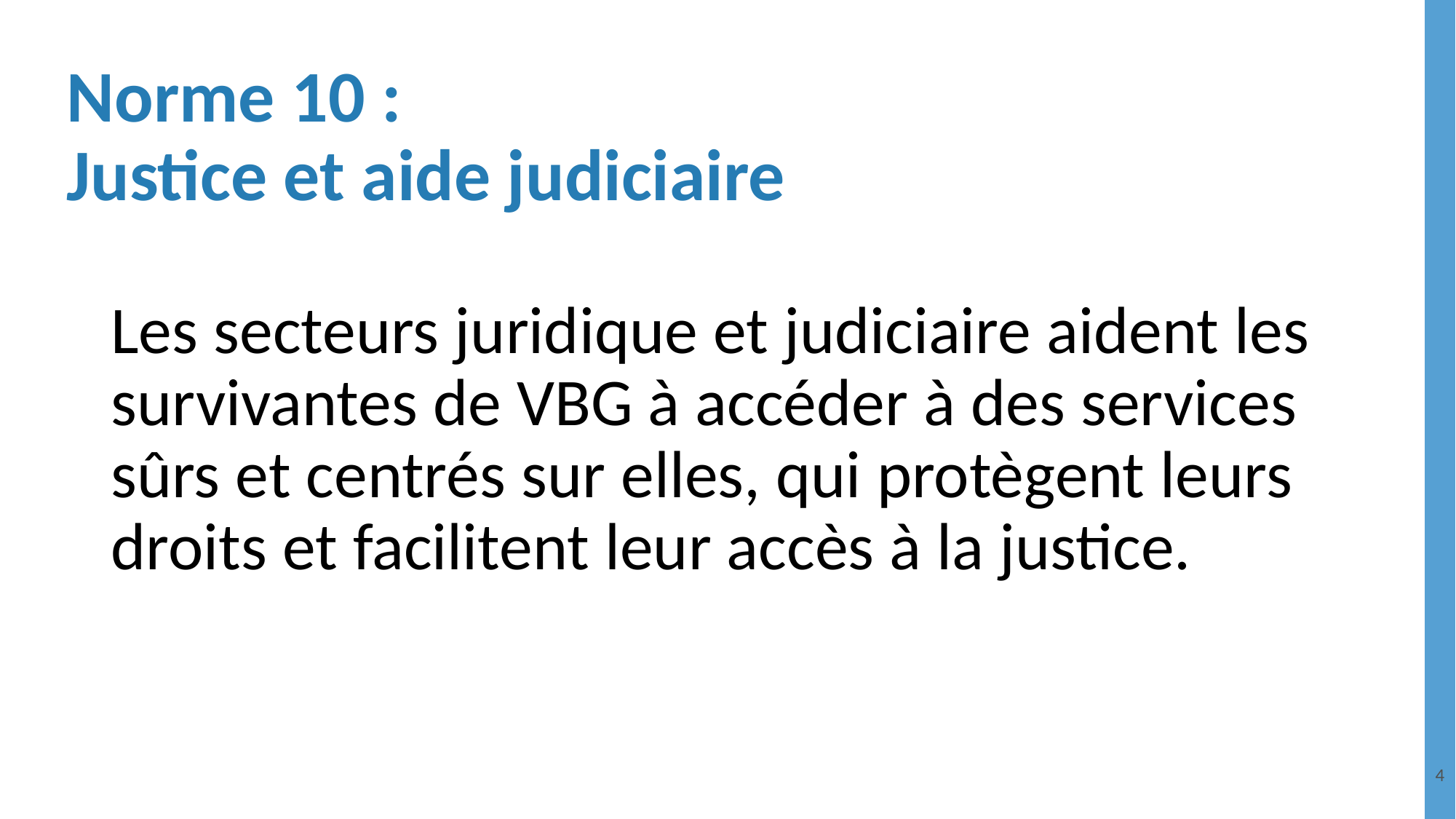

# Norme 10 : Justice et aide judiciaire
Les secteurs juridique et judiciaire aident les survivantes de VBG à accéder à des services sûrs et centrés sur elles, qui protègent leurs droits et facilitent leur accès à la justice.